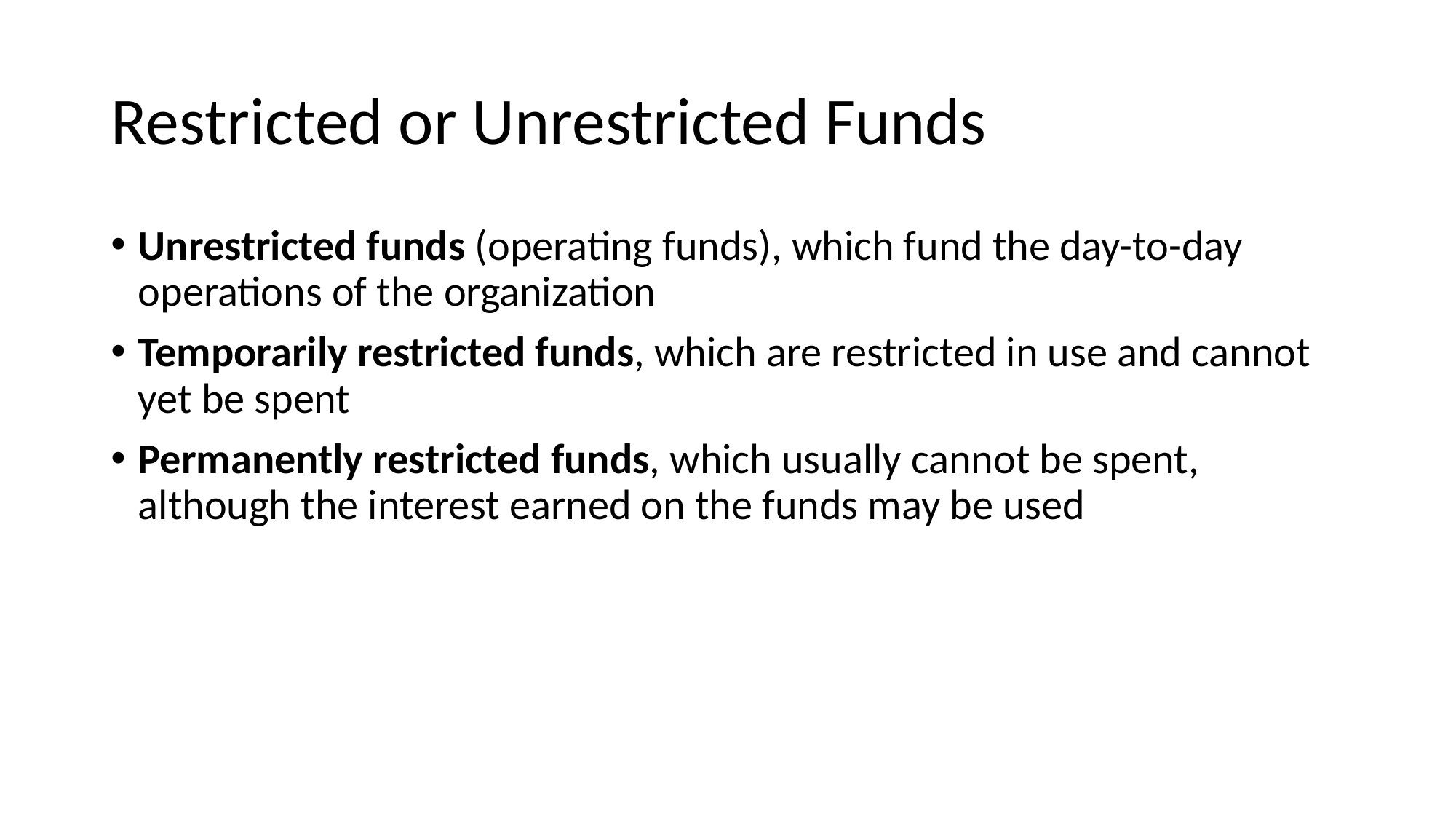

# Restricted or Unrestricted Funds
Unrestricted funds (operating funds), which fund the day-to-day operations of the organization
Temporarily restricted funds, which are restricted in use and cannot yet be spent
Permanently restricted funds, which usually cannot be spent, although the interest earned on the funds may be used